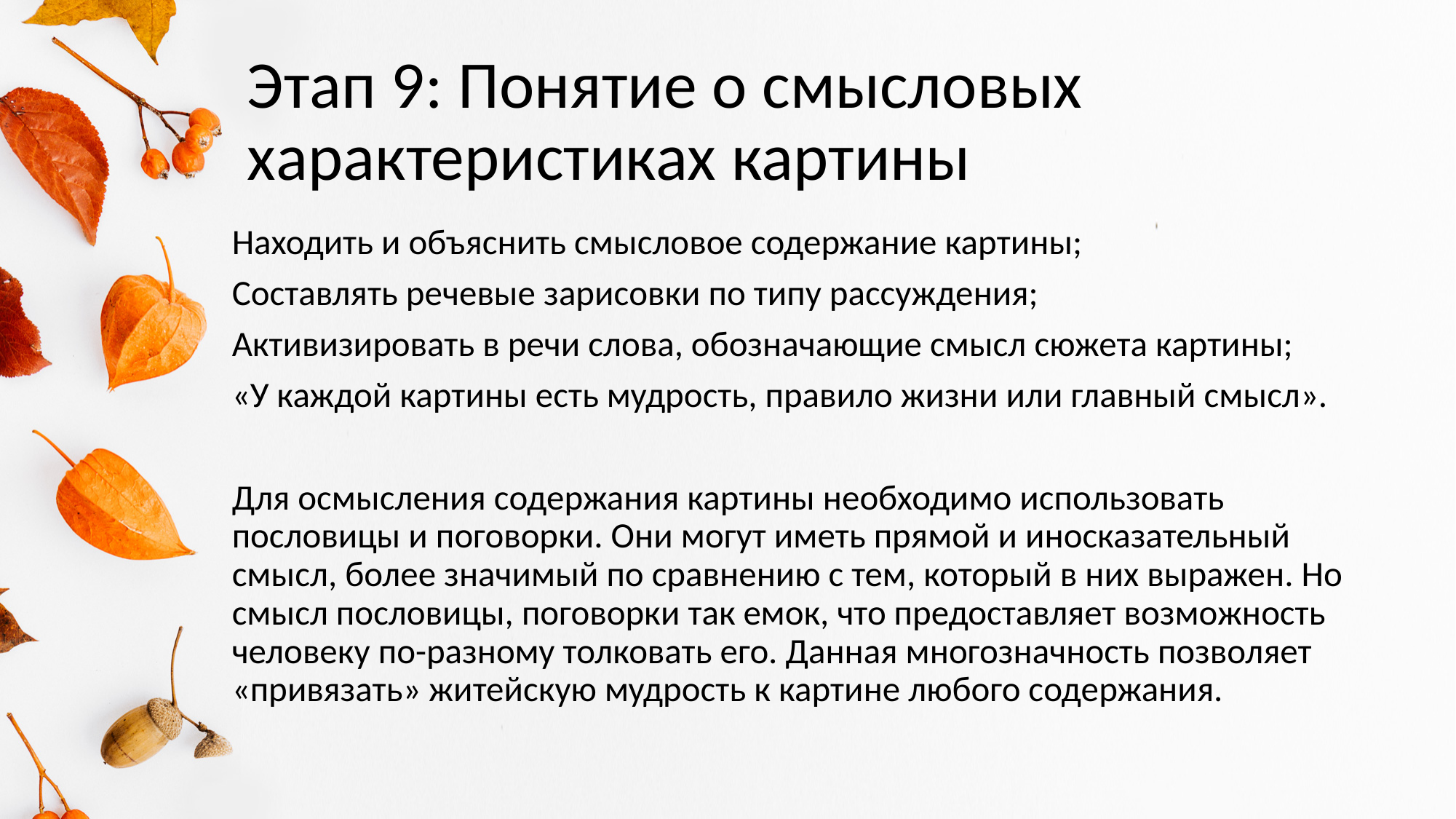

# Этап 9: Понятие о смысловых характеристиках картины
Находить и объяснить смысловое содержание картины;
Составлять речевые зарисовки по типу рассуждения;
Активизировать в речи слова, обозначающие смысл сюжета картины;
«У каждой картины есть мудрость, правило жизни или главный смысл».

Для осмысления содержания картины необходимо использовать пословицы и поговорки. Они могут иметь прямой и иносказательный смысл, более значимый по сравнению с тем, который в них выражен. Но смысл пословицы, поговорки так емок, что предоставляет возможность человеку по-разному толковать его. Данная многозначность позволяет «привязать» житейскую мудрость к картине любого содержания.